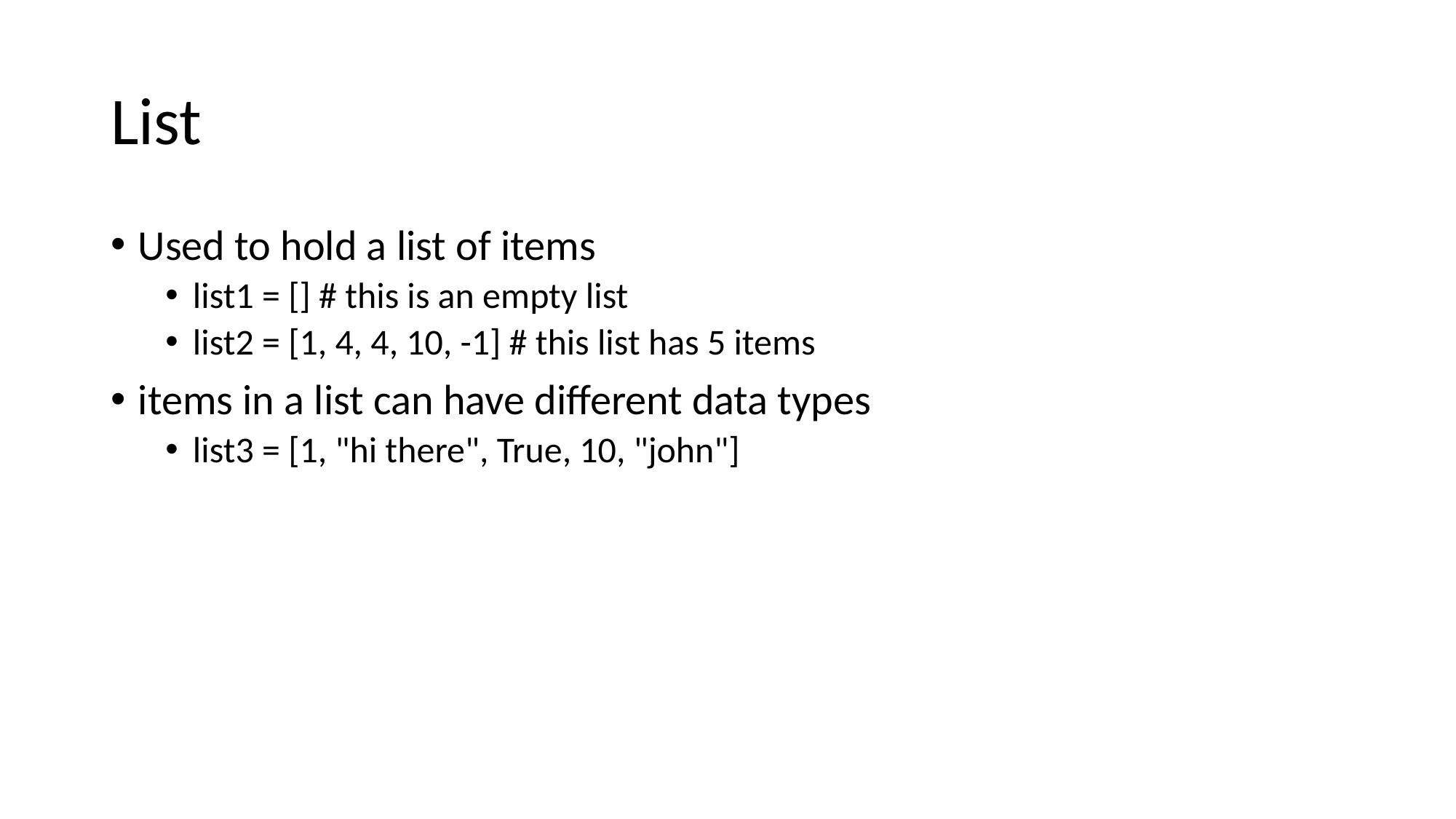

# List
Used to hold a list of items
list1 = [] # this is an empty list
list2 = [1, 4, 4, 10, -1] # this list has 5 items
items in a list can have different data types
list3 = [1, "hi there", True, 10, "john"]